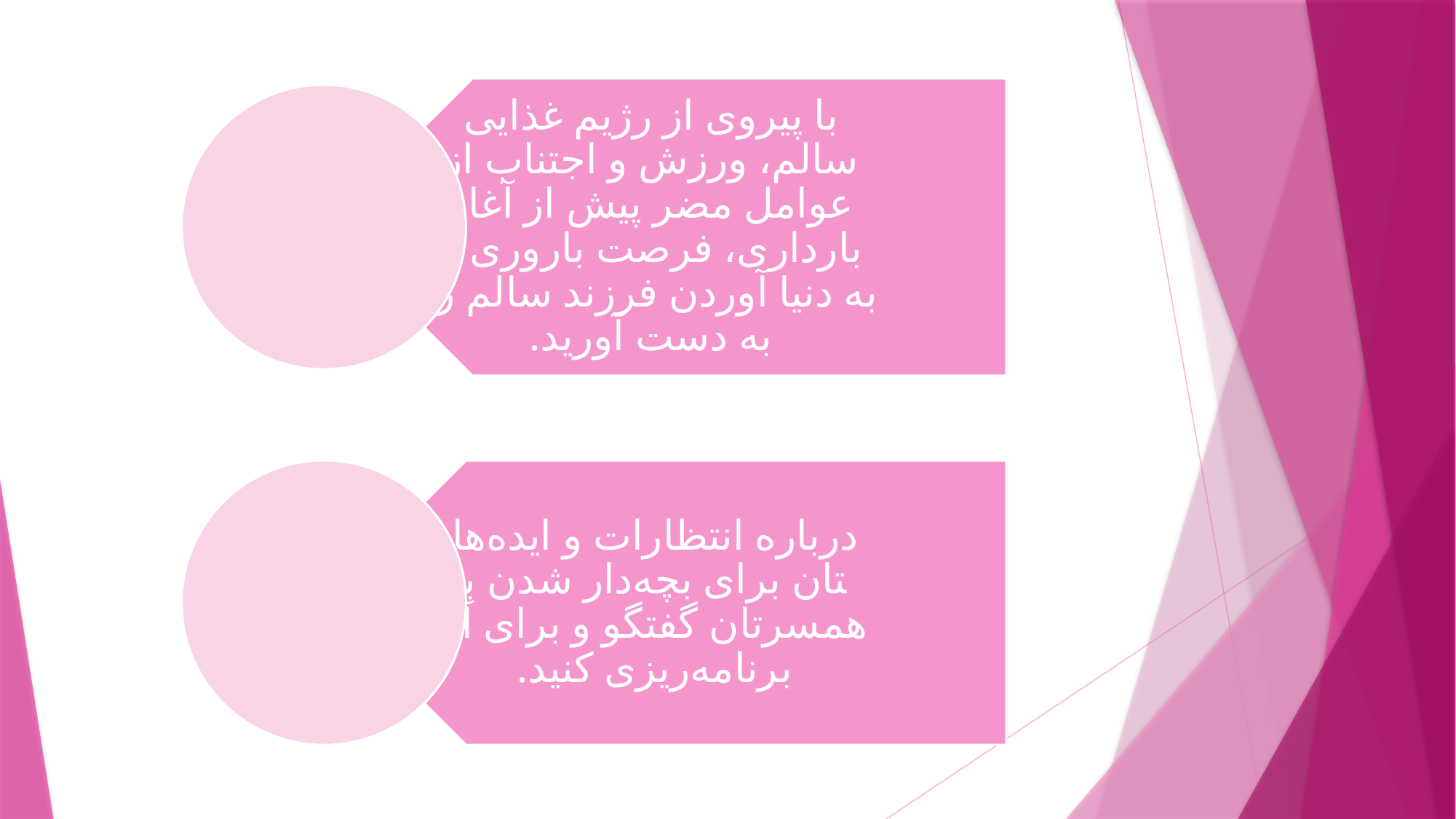

با پیروی از رژیم غذایی سالم، ورزش و اجتناب از عوامل مضر پیش از آغاز بارداری، فرصت باروری و به دنیا آوردن فرزند سالم را به دست آورید.
درباره انتظارات و ایده‌های­تان برای بچه‌دار شدن با همسرتان گفتگو و برای آن برنامه‌ریزی کنید.